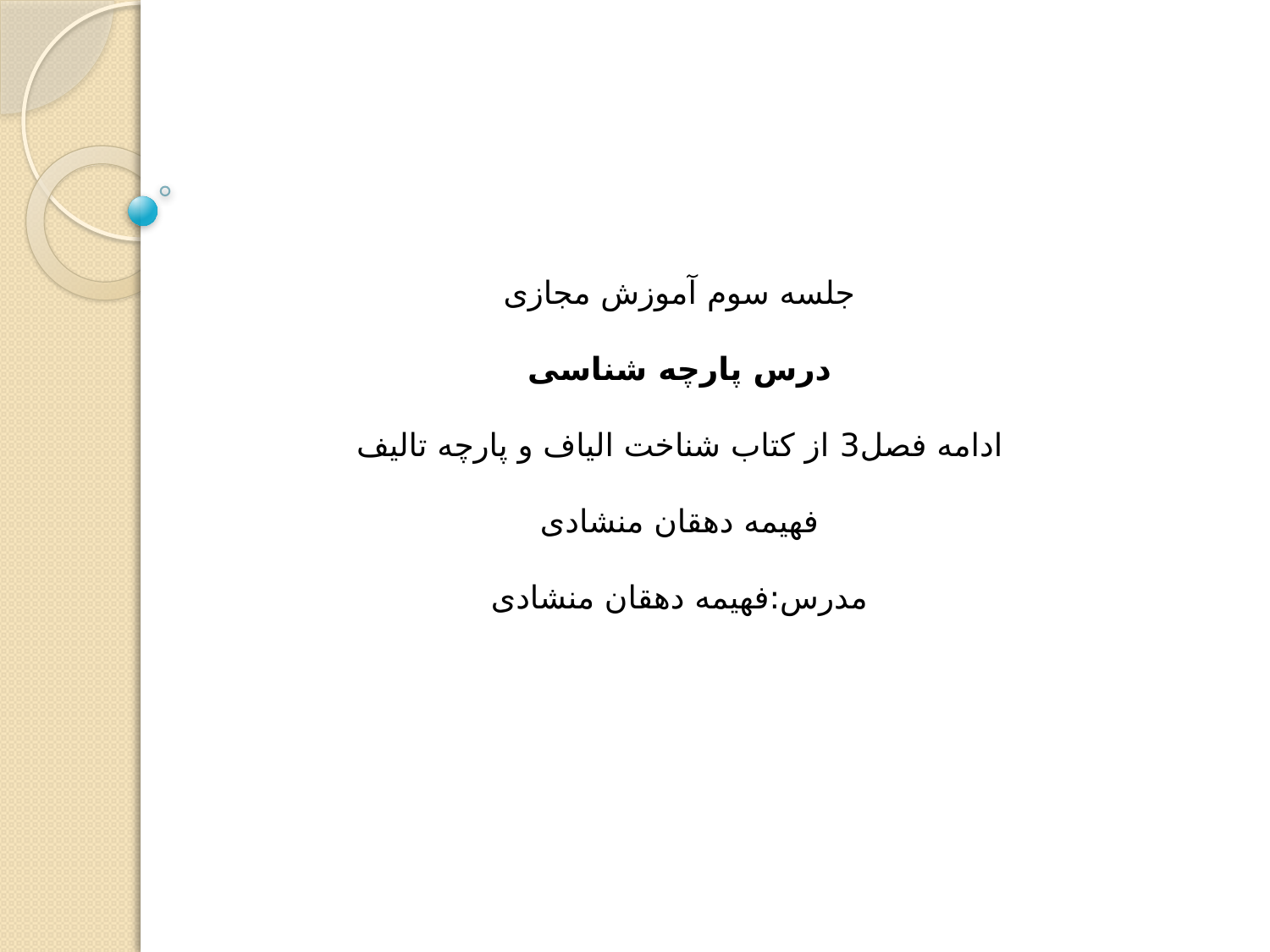

جلسه سوم آموزش مجازی
درس پارچه شناسی
ادامه فصل3 از کتاب شناخت الیاف و پارچه تالیف فهیمه دهقان منشادی
مدرس:فهیمه دهقان منشادی